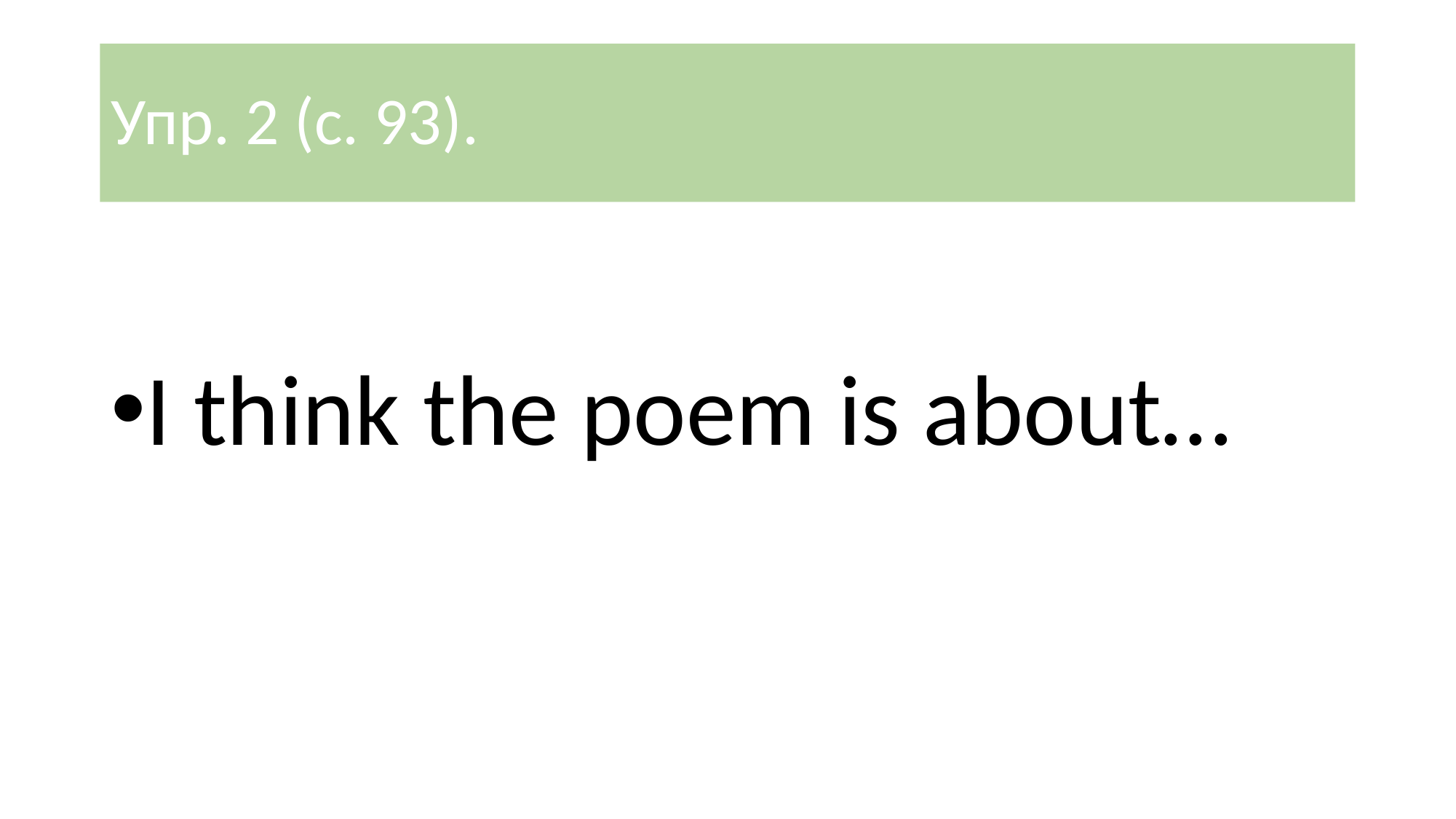

# Упр. 2 (с. 93).

I think the poem is about…